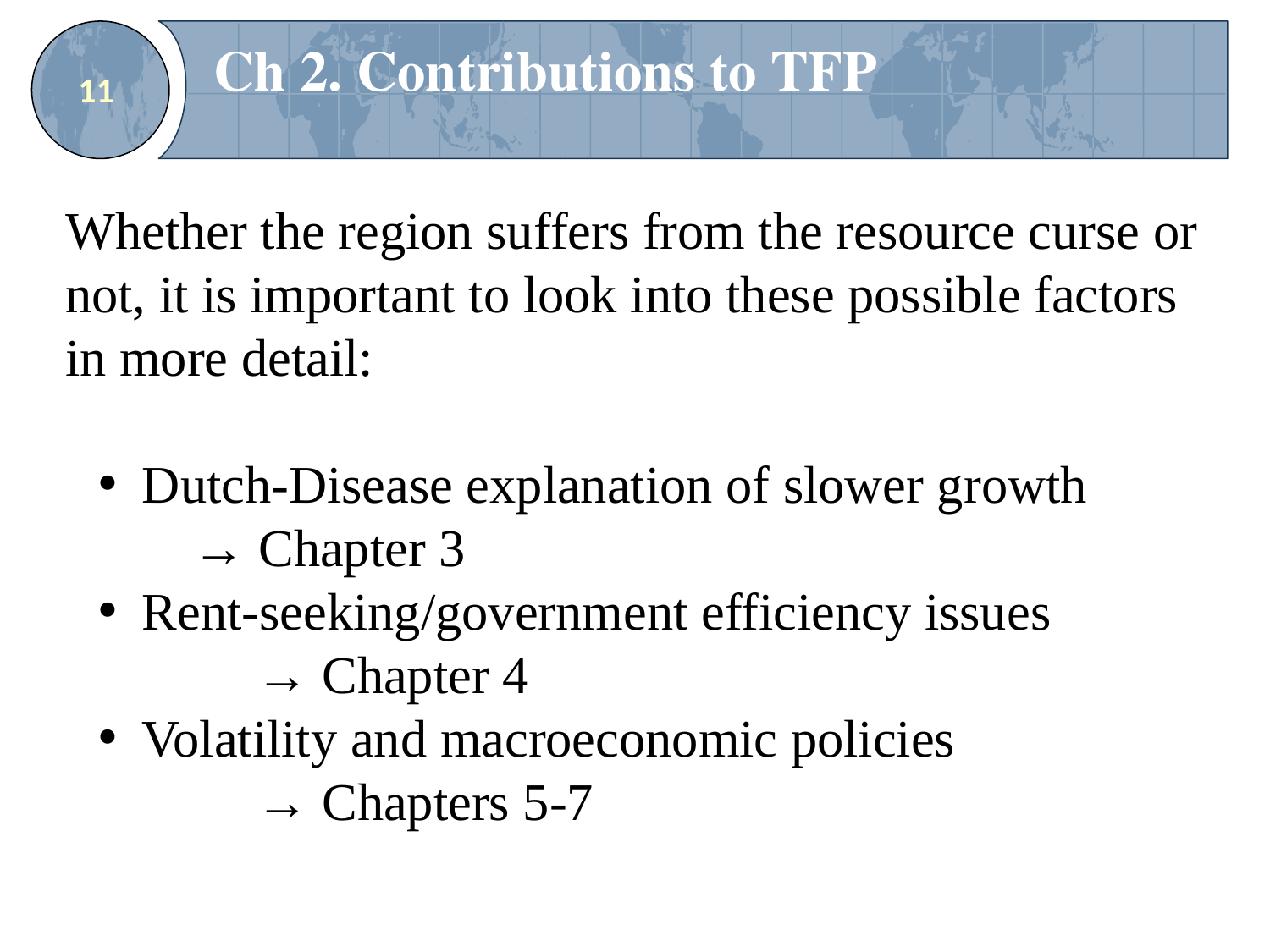

# Ch 2. Contributions to TFP
11
Whether the region suffers from the resource curse or not, it is important to look into these possible factors in more detail:

 Dutch-Disease explanation of slower growth
→ Chapter 3
 Rent-seeking/government efficiency issues
	→ Chapter 4
 Volatility and macroeconomic policies
 	→ Chapters 5-7